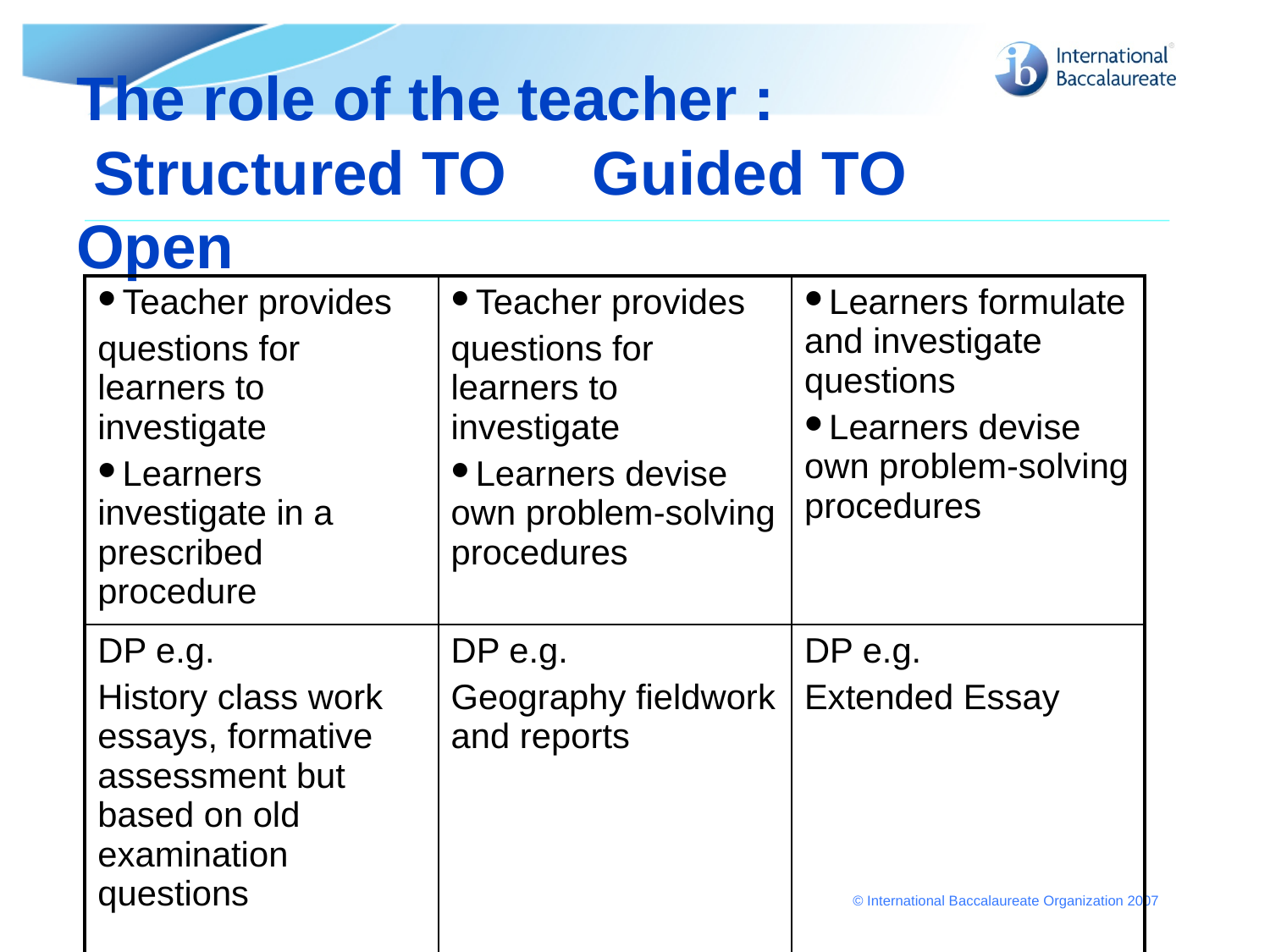

# The role of the teacher : Structured TO     Guided TO           Open
| Teacher provides questions for learners to investigate Learners investigate in a prescribed procedure | Teacher provides questions for learners to investigate Learners devise own problem-solving procedures | Learners formulate and investigate questions Learners devise own problem-solving procedures |
| --- | --- | --- |
| DP e.g. History class work essays, formative assessment but based on old examination questions | DP e.g. Geography fieldwork and reports | DP e.g. Extended Essay |